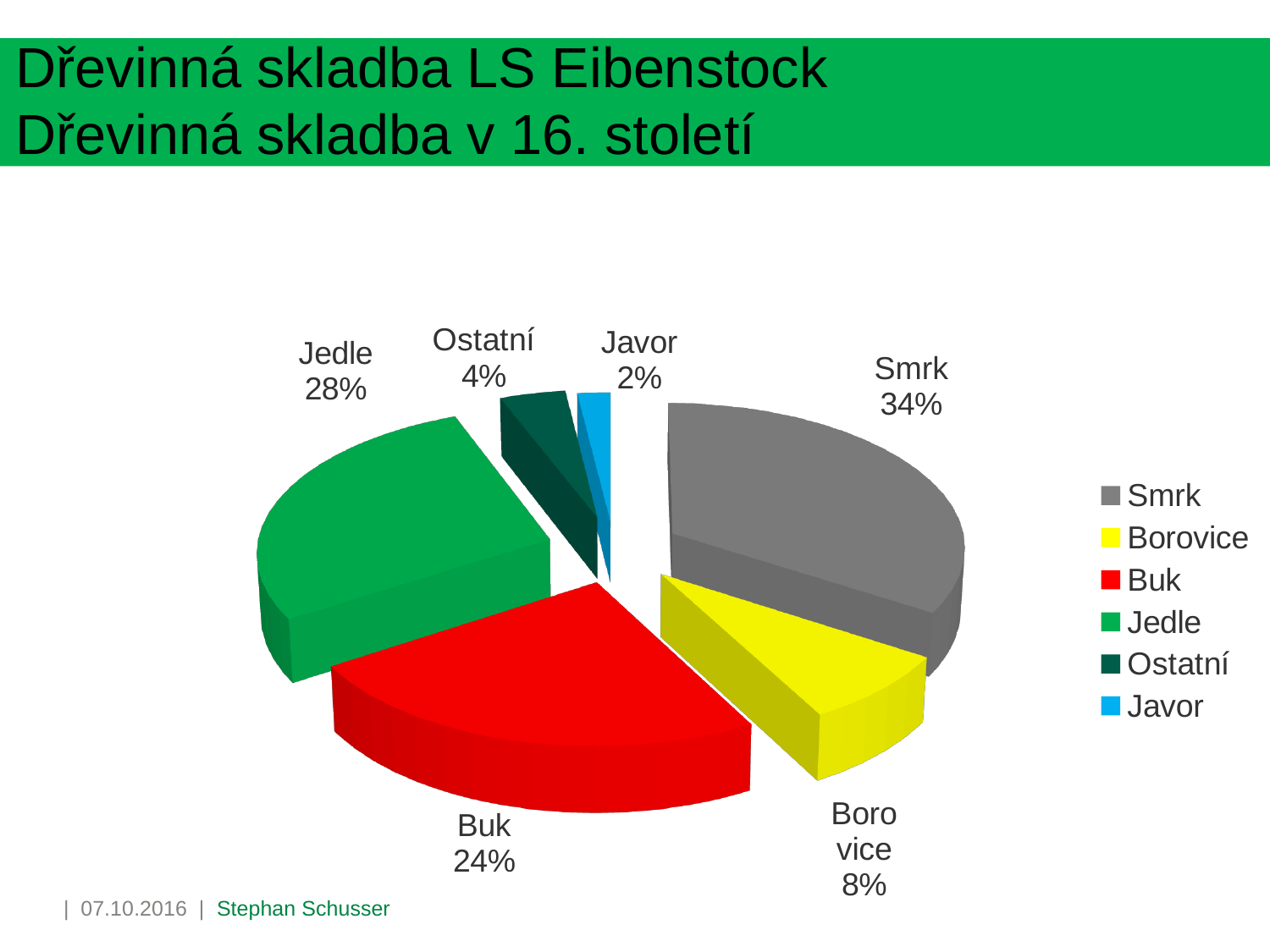

# Dřevinná skladba LS Eibenstock Dřevinná skladba v 16. století

[unsupported chart]

|  07.10.2016  |  Stephan Schusser